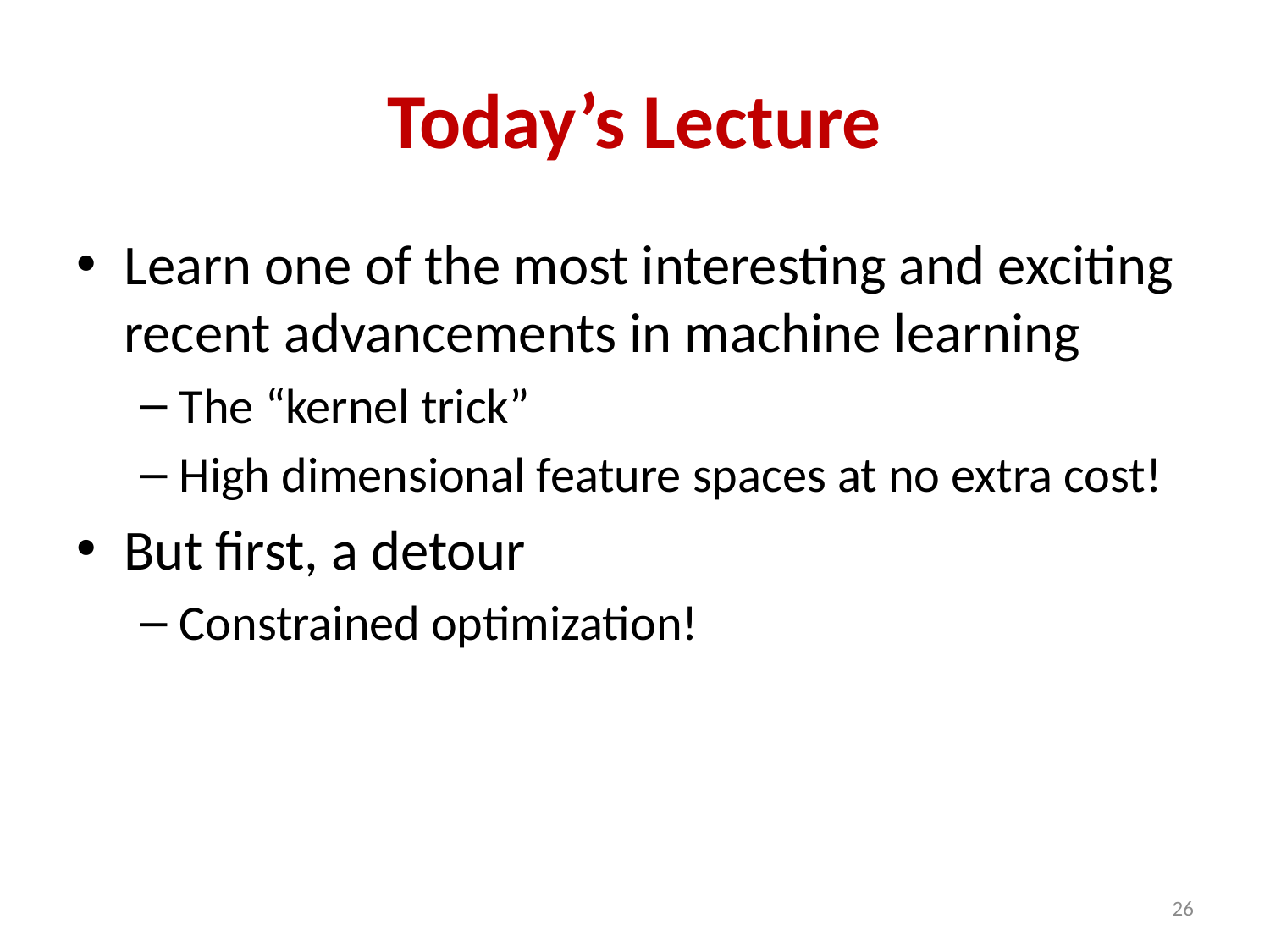

# Today’s Lecture
Learn one of the most interesting and exciting recent advancements in machine learning
The “kernel trick”
High dimensional feature spaces at no extra cost!
But first, a detour
Constrained optimization!

26